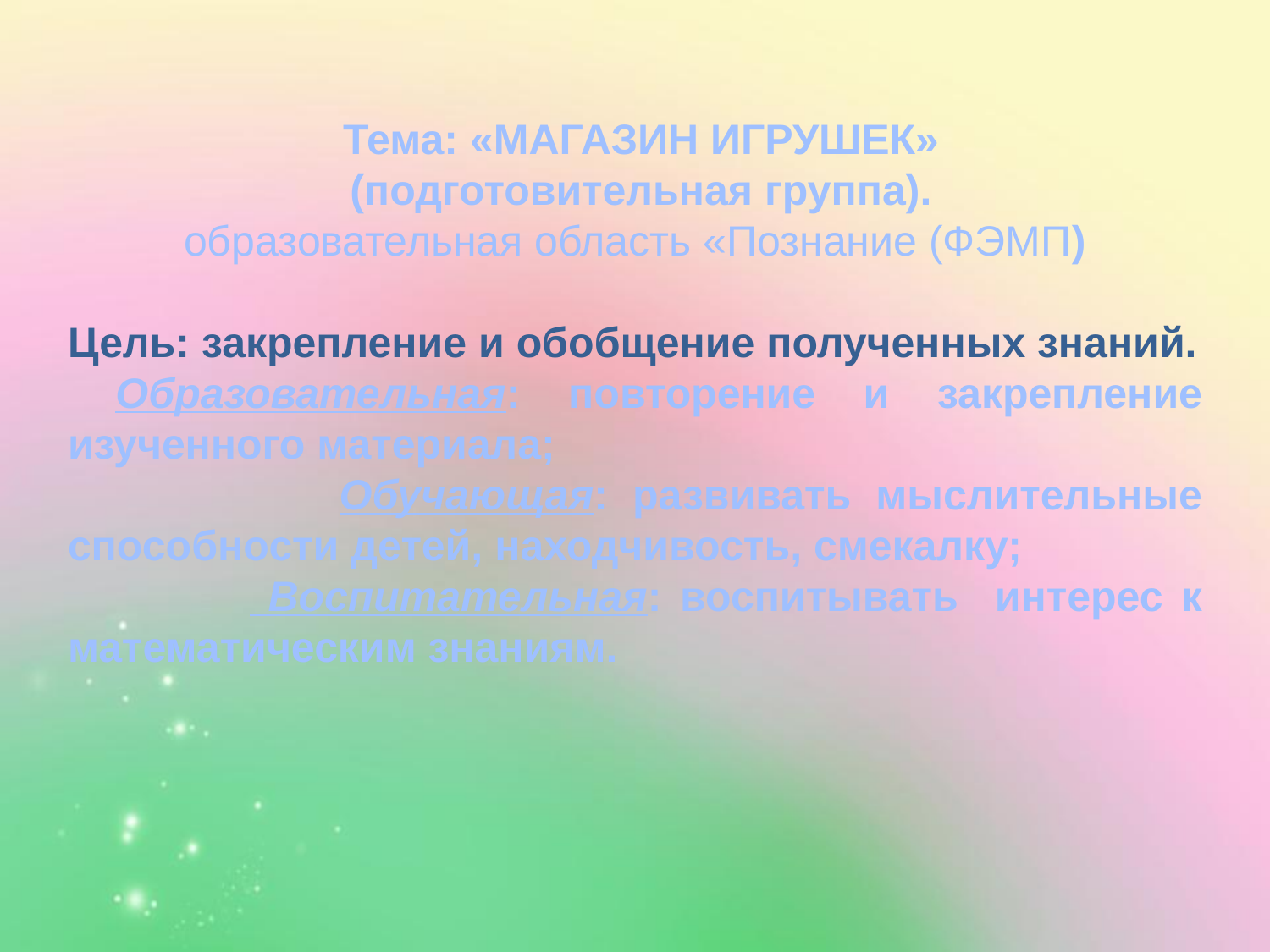

Тема: «МАГАЗИН ИГРУШЕК»
 (подготовительная группа).
образовательная область «Познание (ФЭМП)

Цель: закрепление и обобщение полученных знаний.
 Образовательная: повторение и закрепление изученного материала;
           Обучающая: развивать мыслительные способности детей, находчивость, смекалку;
           Воспитательная: воспитывать  интерес к математическим знаниям.